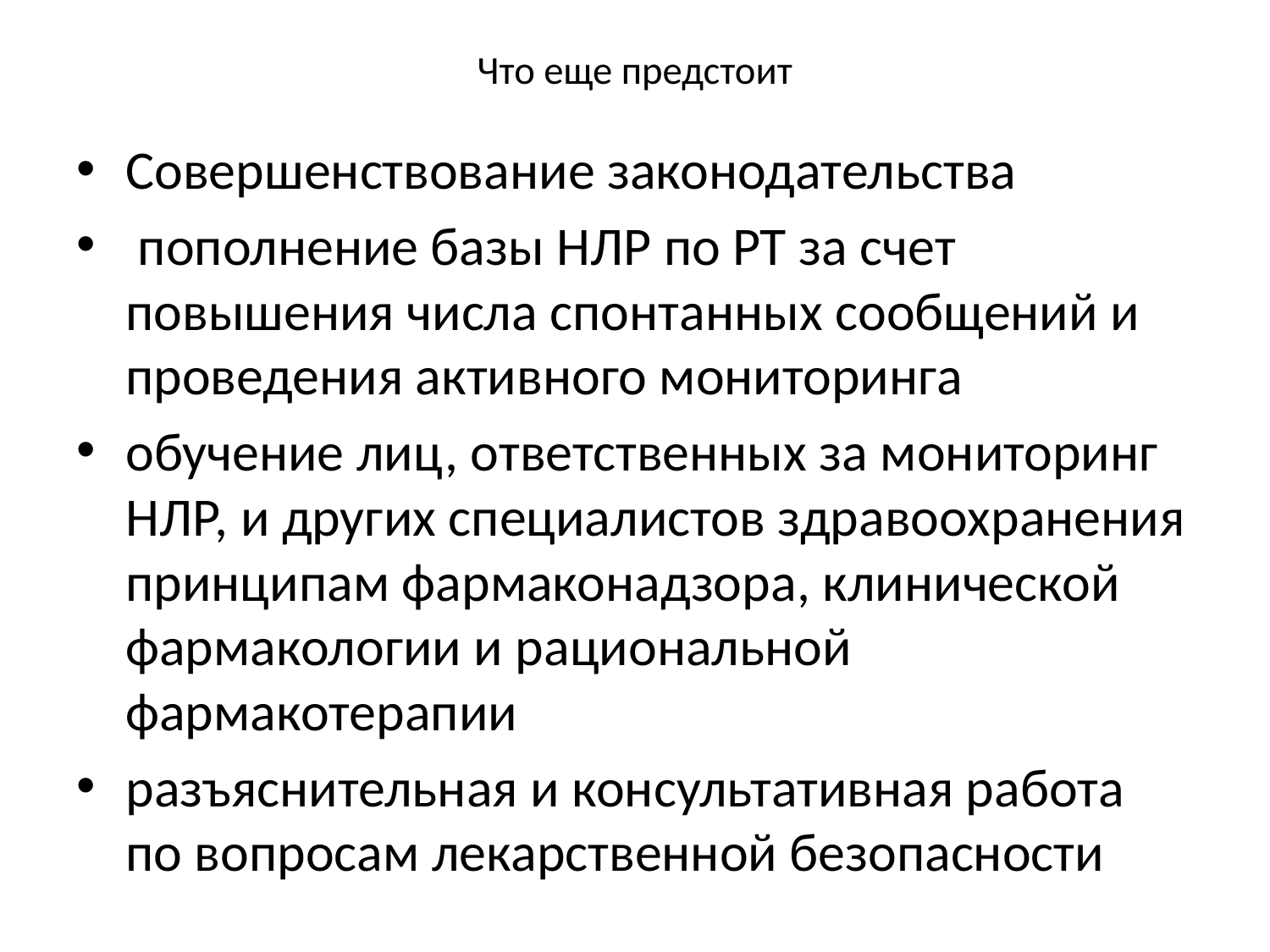

# Что еще предстоит
Совершенствование законодательства
 пополнение базы НЛР по РТ за счет повышения числа спонтанных сообщений и проведения активного мониторинга
обучение лиц, ответственных за мониторинг НЛР, и других специалистов здравоохранения принципам фармаконадзора, клинической фармакологии и рациональной фармакотерапии
разъяснительная и консультативная работа по вопросам лекарственной безопасности